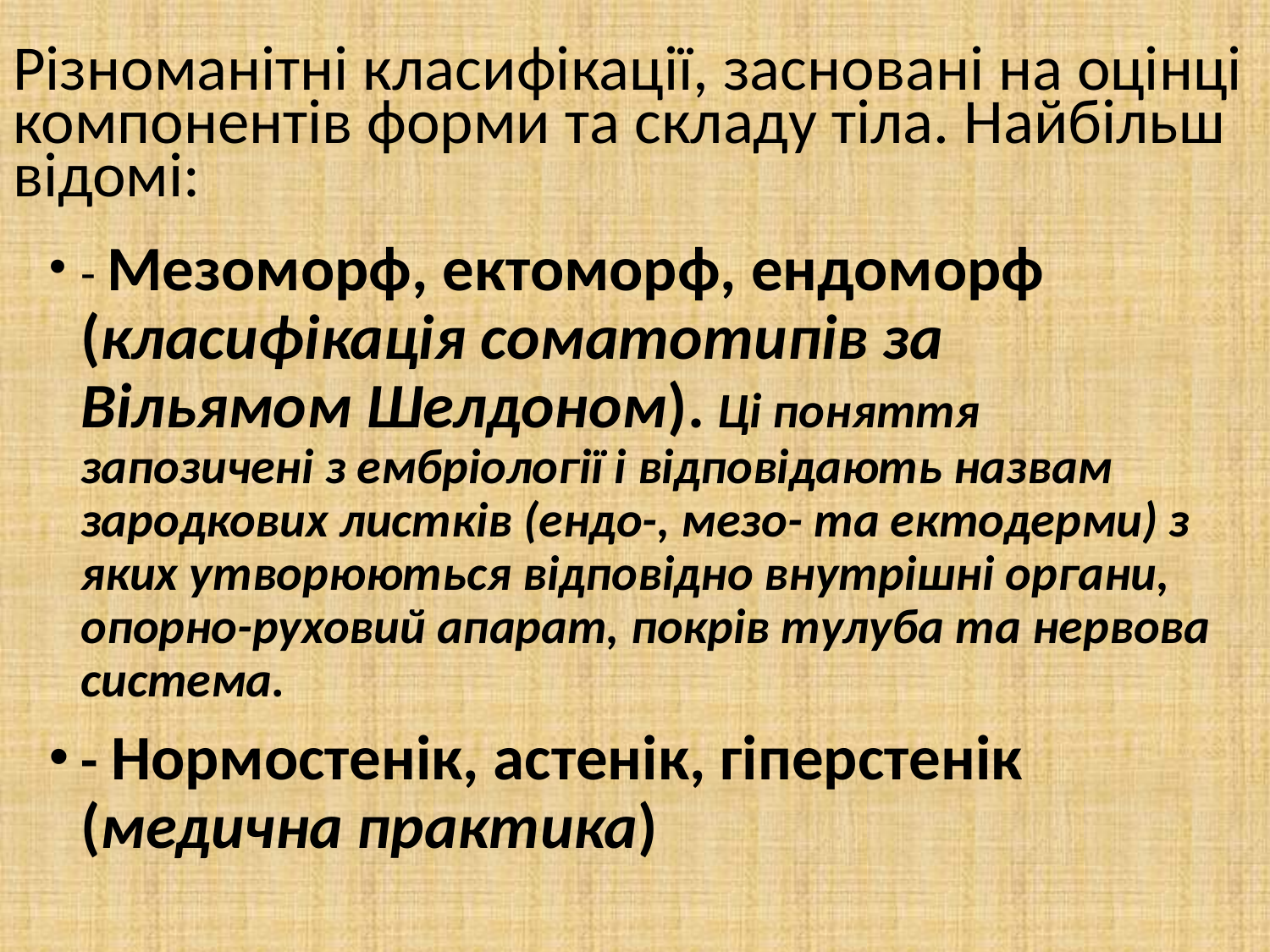

Різноманітні класифікації, засновані на оцінці компонентів форми та складу тіла. Найбільш відомі:
- Мезоморф, ектоморф, ендоморф (класифікація соматотипів за Вільямом Шелдоном). Ці поняття запозичені з ембріології і відповідають назвам зародкових листків (ендо-, мезо- та ектодерми) з яких утворюються відповідно внутрішні органи, опорно-руховий апарат, покрів тулуба та нервова система.
- Нормостенік, астенік, гіперстенік (медична практика)